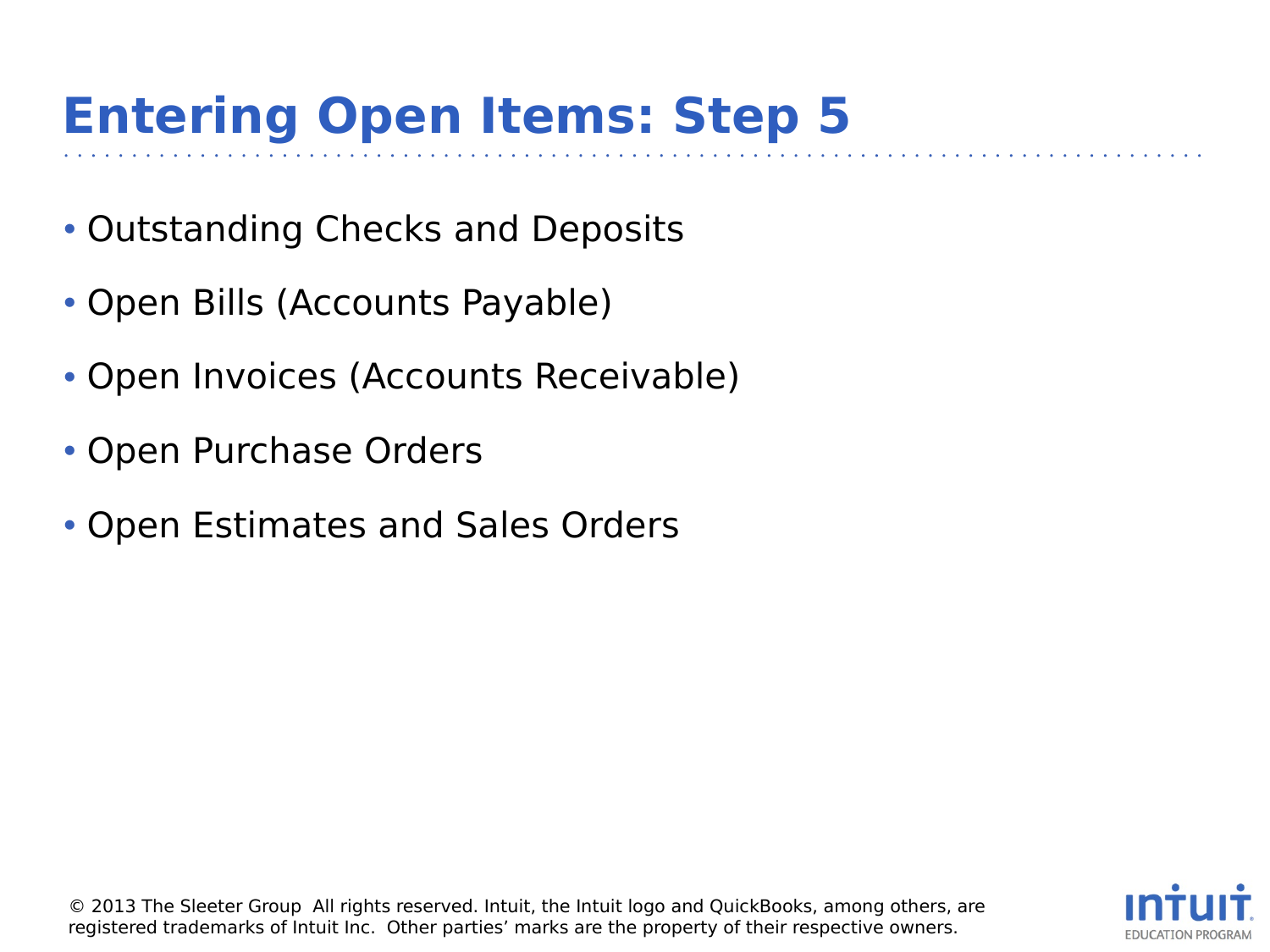

# Entering Open Items: Step 5
Outstanding Checks and Deposits
Open Bills (Accounts Payable)
Open Invoices (Accounts Receivable)
Open Purchase Orders
Open Estimates and Sales Orders